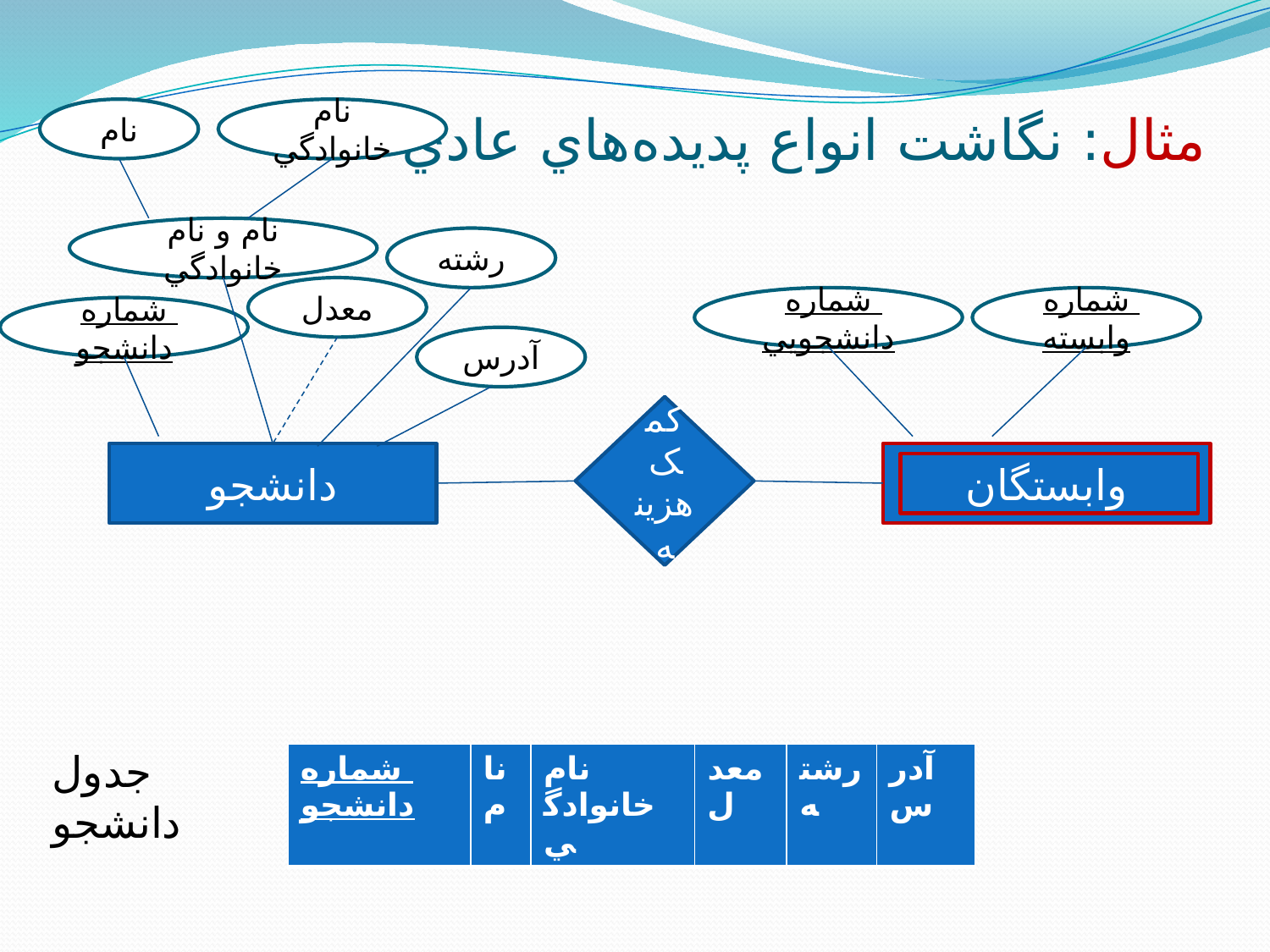

# مثال: نگاشت انواع پديده‌هاي عادي
نام
نام خانوادگي
نام و نام خانوادگي
رشته
معدل
شماره دانشجويي
شماره وابسته
شماره دانشجو
کمک هزينه
دانشجو
وابستگان

آدرس
جدول دانشجو
| شماره دانشجو | نام | نام خانوادگي | معدل | رشته | آدرس |
| --- | --- | --- | --- | --- | --- |